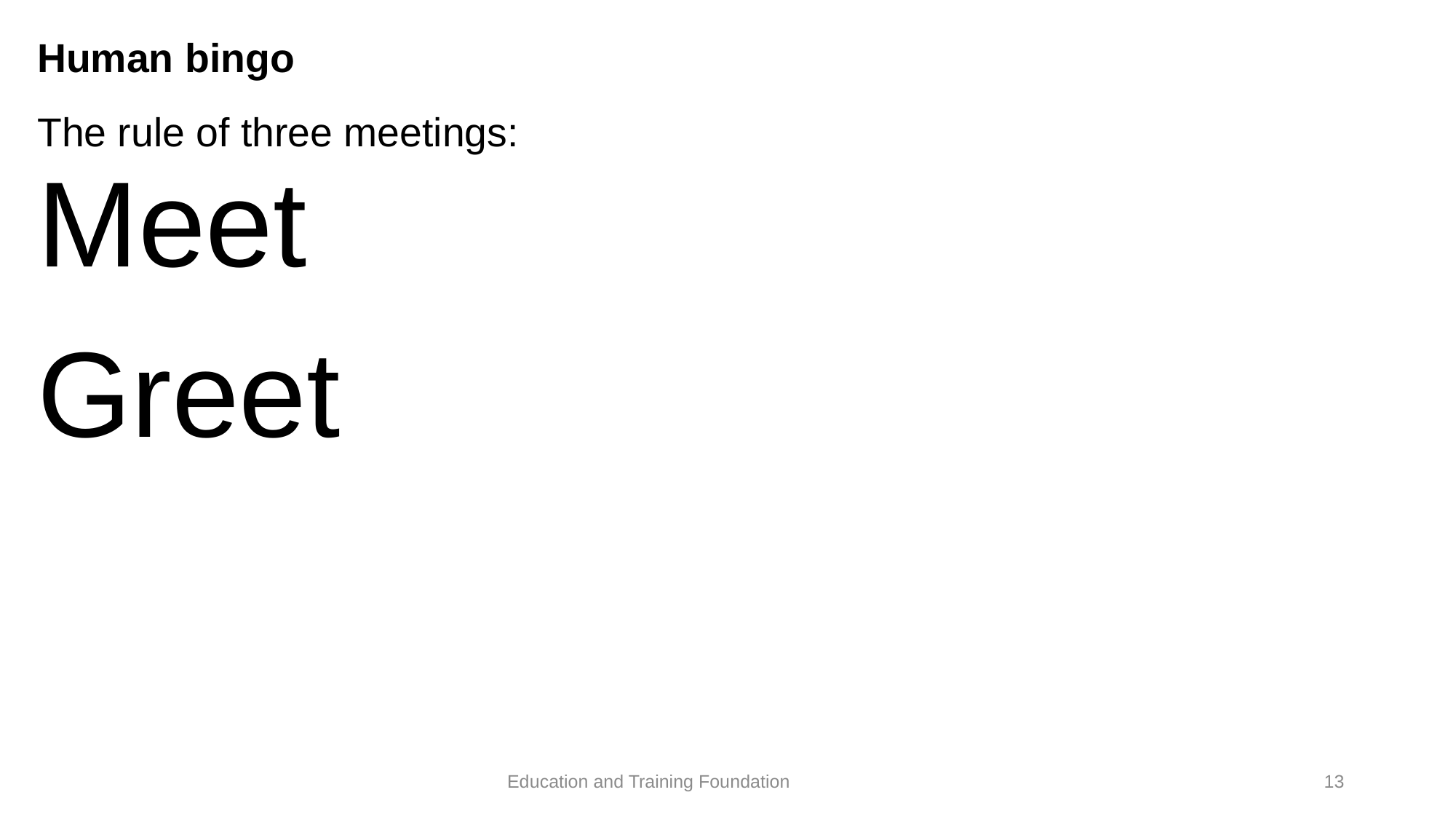

# Human bingo
The rule of three meetings:

Meet

Greet

13
Education and Training Foundation